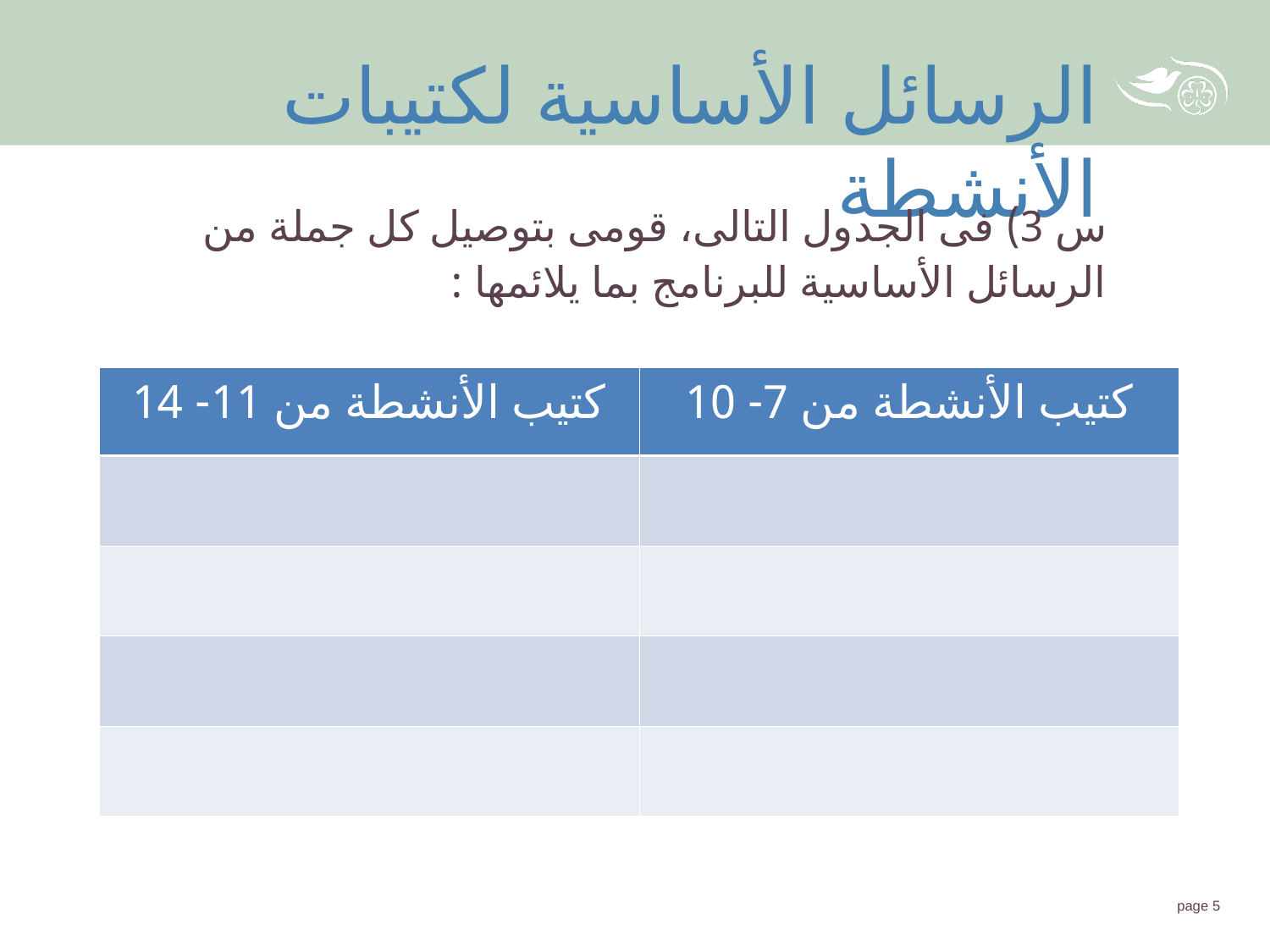

الرسائل الأساسية لكتيبات الأنشطة
س 3) فى الجدول التالى، قومى بتوصيل كل جملة من الرسائل الأساسية للبرنامج بما يلائمها :
| كتيب الأنشطة من 11- 14 | كتيب الأنشطة من 7- 10 |
| --- | --- |
|  |  |
|  |  |
|  |  |
|  |  |